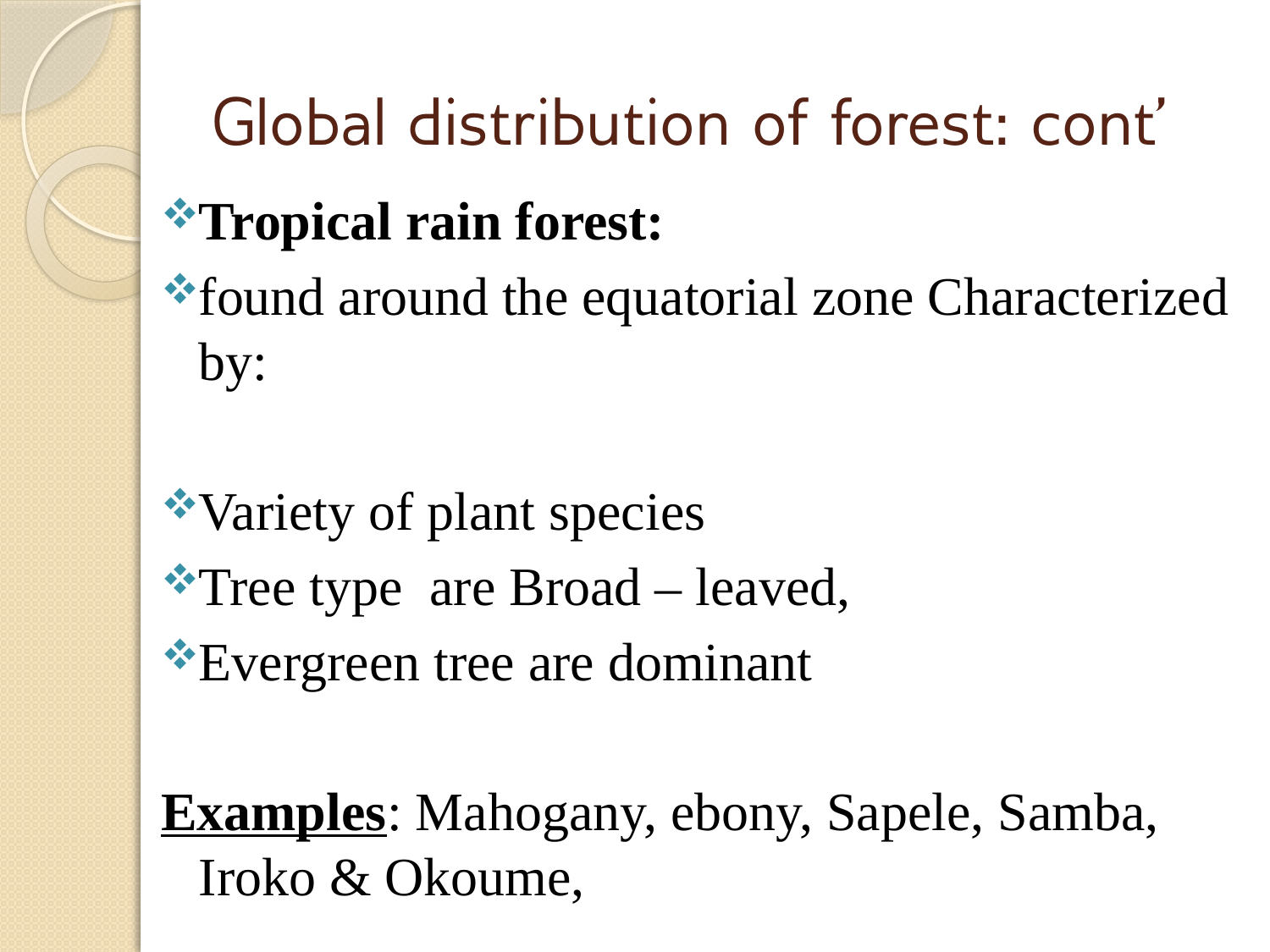

# Global distribution of forest: cont’
Tropical rain forest:
found around the equatorial zone Characterized by:

Variety of plant species
Tree type  are Broad – leaved,
Evergreen tree are dominant

Examples: Mahogany, ebony, Sapele, Samba, Iroko & Okoume,